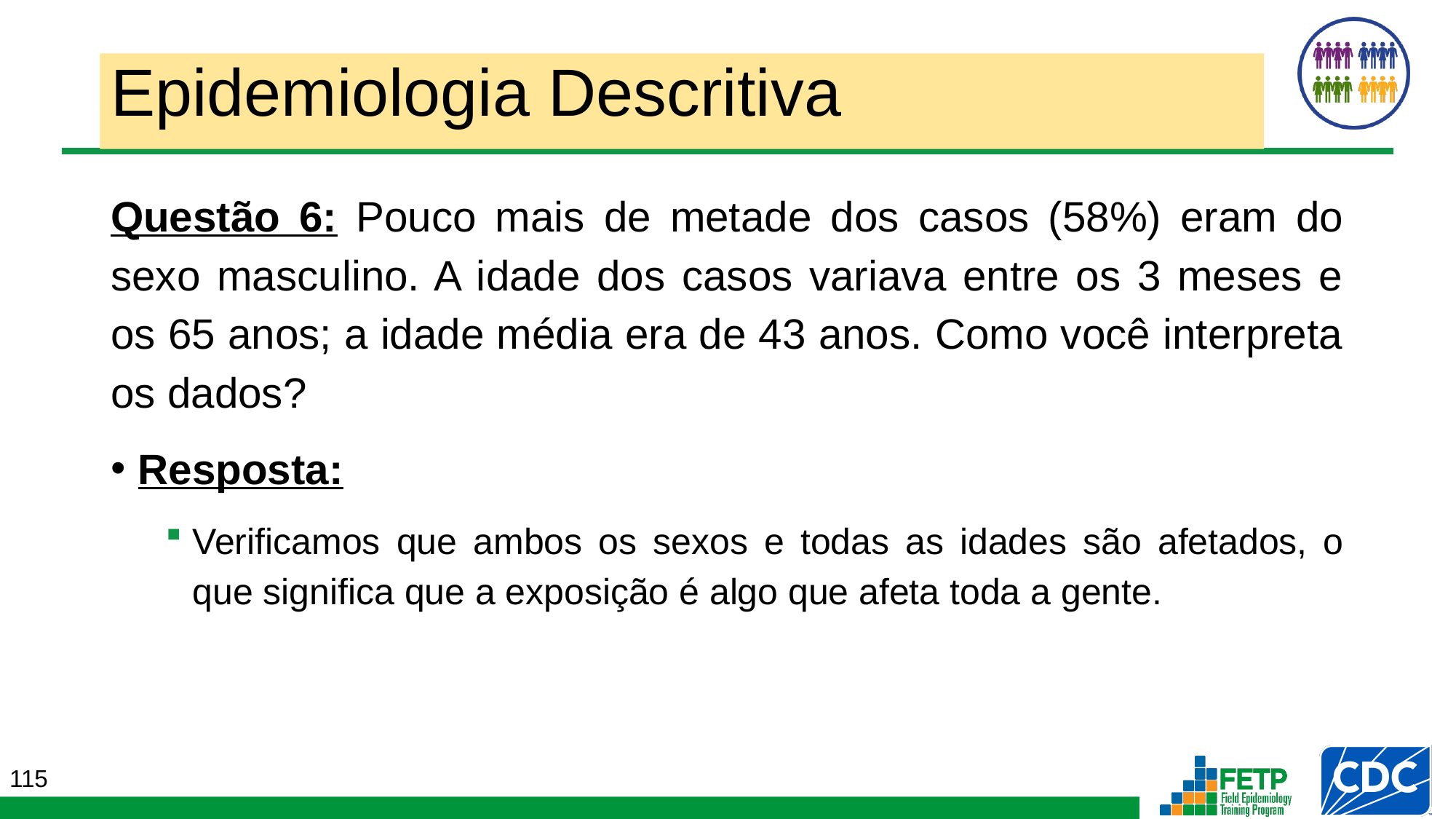

# Epidemiologia Descritiva
Questão 6: Pouco mais de metade dos casos (58%) eram do sexo masculino. A idade dos casos variava entre os 3 meses e os 65 anos; a idade média era de 43 anos. Como você interpreta os dados?
Resposta:
Verificamos que ambos os sexos e todas as idades são afetados, o que significa que a exposição é algo que afeta toda a gente.